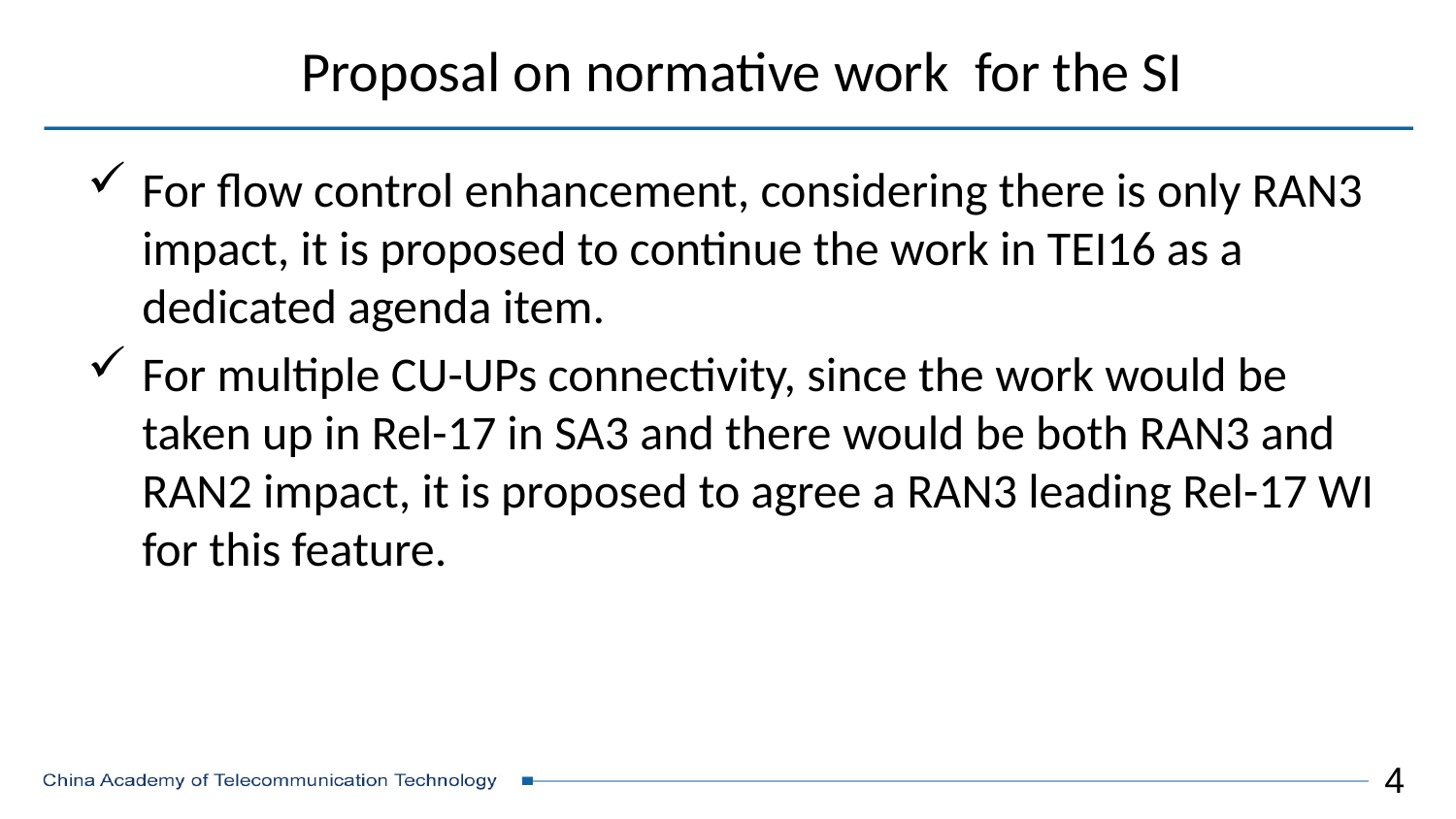

# Proposal on normative work  for the SI

For flow control enhancement, considering there is only RAN3 impact, it is proposed to continue the work in TEI16 as a dedicated agenda item.
For multiple CU-UPs connectivity, since the work would be taken up in Rel-17 in SA3 and there would be both RAN3 and RAN2 impact, it is proposed to agree a RAN3 leading Rel-17 WI for this feature.
4